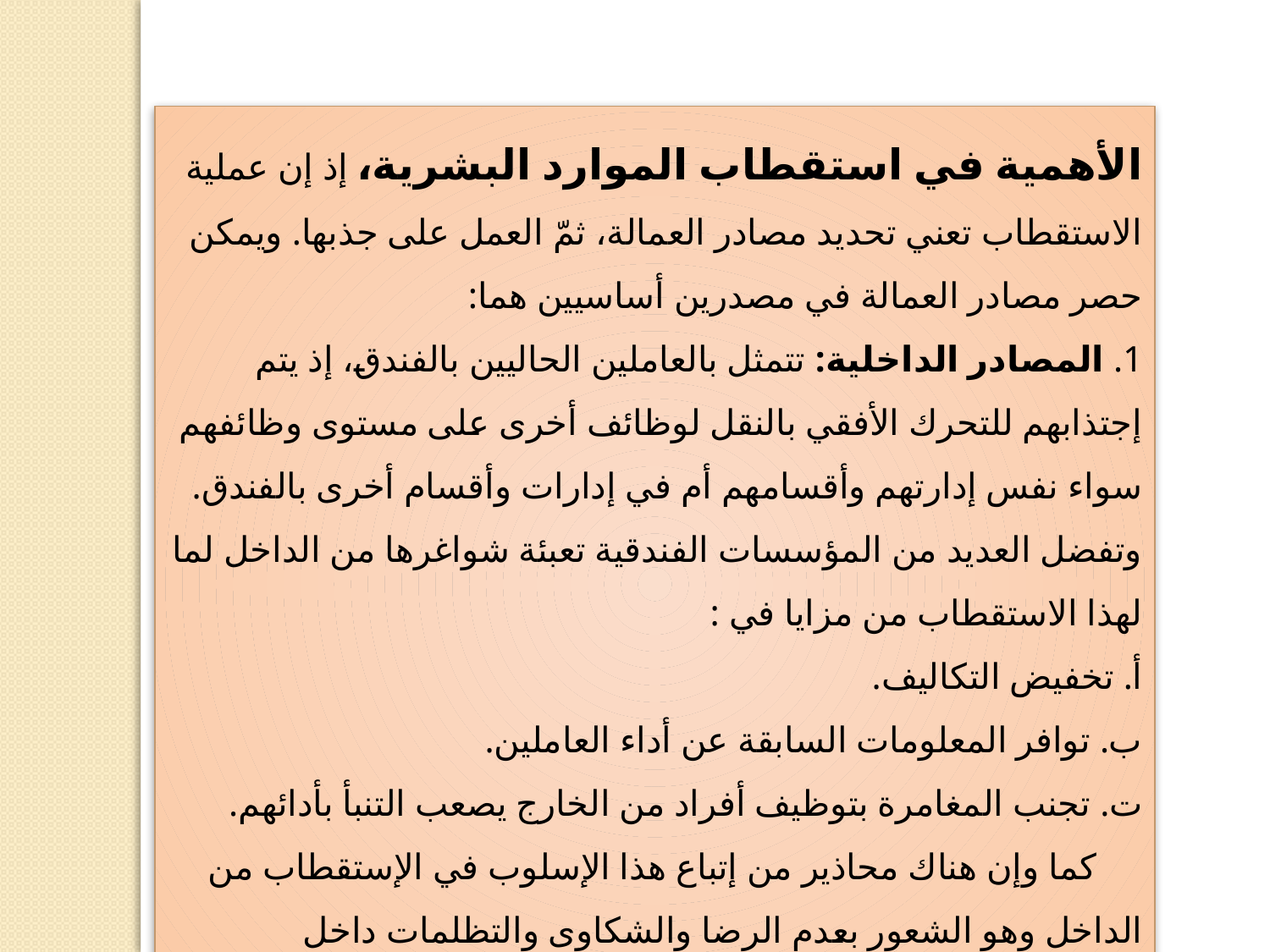

الأهمية في استقطاب الموارد البشرية، إذ إن عملية الاستقطاب تعني تحديد مصادر العمالة، ثمّ العمل على جذبها. ويمكن حصر مصادر العمالة في مصدرين أساسيين هما:
1. المصادر الداخلية: تتمثل بالعاملين الحاليين بالفندق، إذ يتم إجتذابهم للتحرك الأفقي بالنقل لوظائف أخرى على مستوى وظائفهم سواء نفس إدارتهم وأقسامهم أم في إدارات وأقسام أخرى بالفندق. وتفضل العديد من المؤسسات الفندقية تعبئة شواغرها من الداخل لما لهذا الاستقطاب من مزايا في :
أ‌. تخفيض التكاليف.
ب‌. توافر المعلومات السابقة عن أداء العاملين.
ت‌. تجنب المغامرة بتوظيف أفراد من الخارج يصعب التنبأ بأدائهم.
     كما وإن هناك محاذير من إتباع هذا الإسلوب في الإستقطاب من الداخل وهو الشعور بعدم الرضا والشكاوى والتظلمات داخل المؤسسة الفندقية.